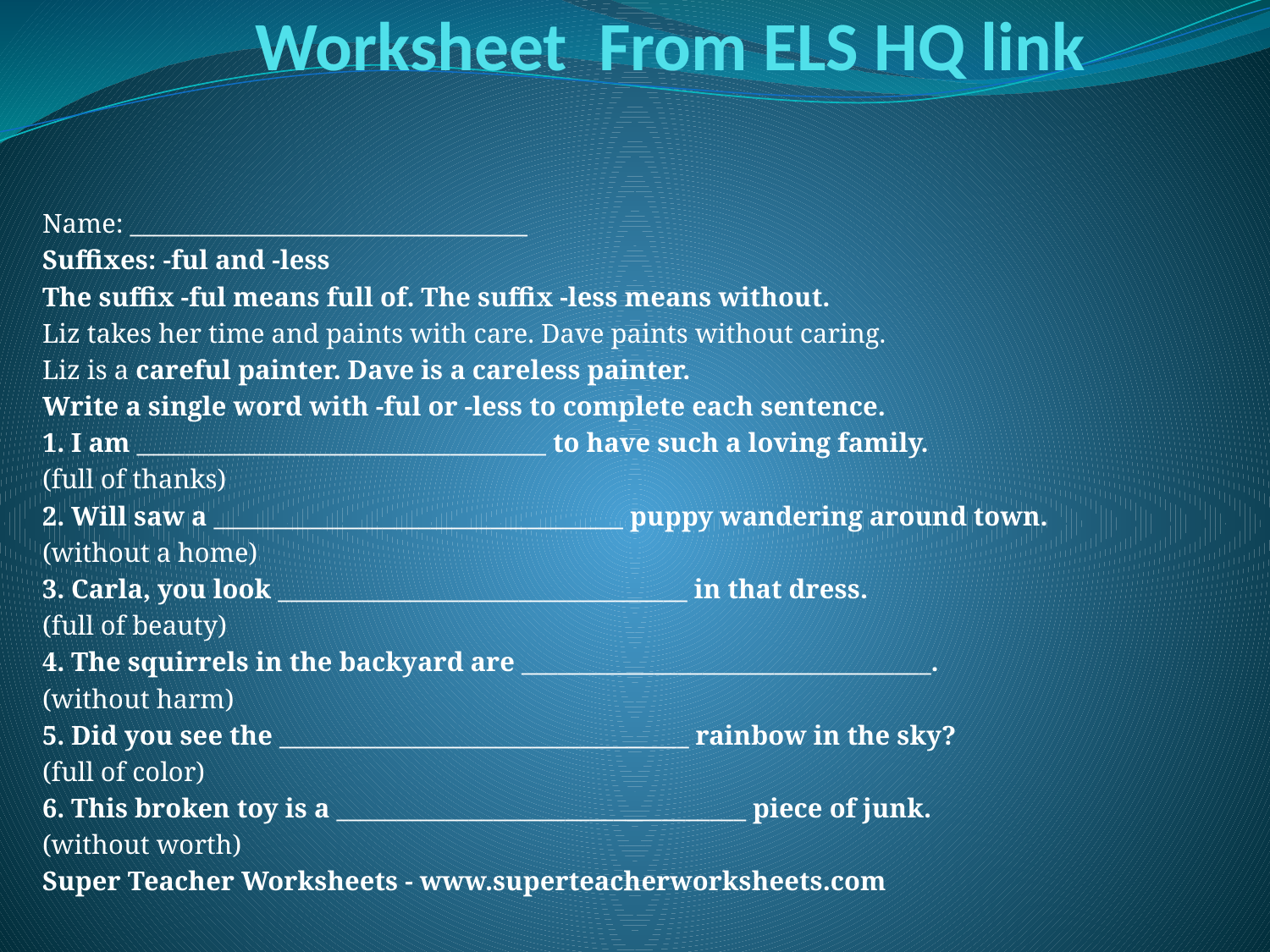

# Worksheet  From ELS HQ link
Name: _________________________________
Suffixes: -ful and -less
The suffix -ful means full of. The suffix -less means without.
Liz takes her time and paints with care. Dave paints without caring.
Liz is a careful painter. Dave is a careless painter.
Write a single word with -ful or -less to complete each sentence.
1. I am __________________________________ to have such a loving family.
(full of thanks)
2. Will saw a __________________________________ puppy wandering around town.
(without a home)
3. Carla, you look __________________________________ in that dress.
(full of beauty)
4. The squirrels in the backyard are __________________________________.
(without harm)
5. Did you see the __________________________________ rainbow in the sky?
(full of color)
6. This broken toy is a __________________________________ piece of junk.
(without worth)
Super Teacher Worksheets - www.superteacherworksheets.com